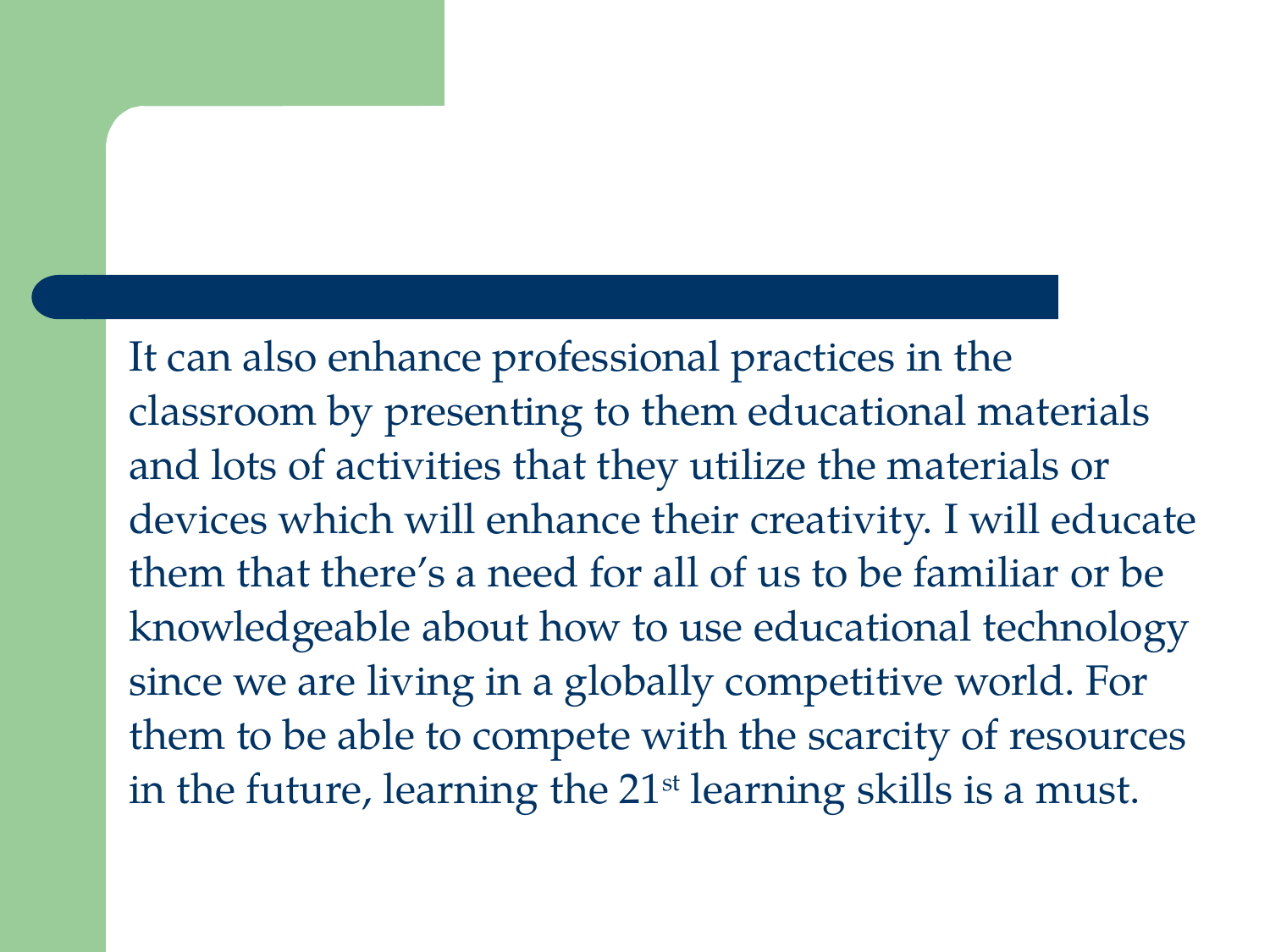

#
It can also enhance professional practices in the
classroom by presenting to them educational materials
and lots of activities that they utilize the materials or
devices which will enhance their creativity. I will educate
them that there’s a need for all of us to be familiar or be
knowledgeable about how to use educational technology
since we are living in a globally competitive world. For
them to be able to compete with the scarcity of resources
in the future, learning the 21st learning skills is a must.